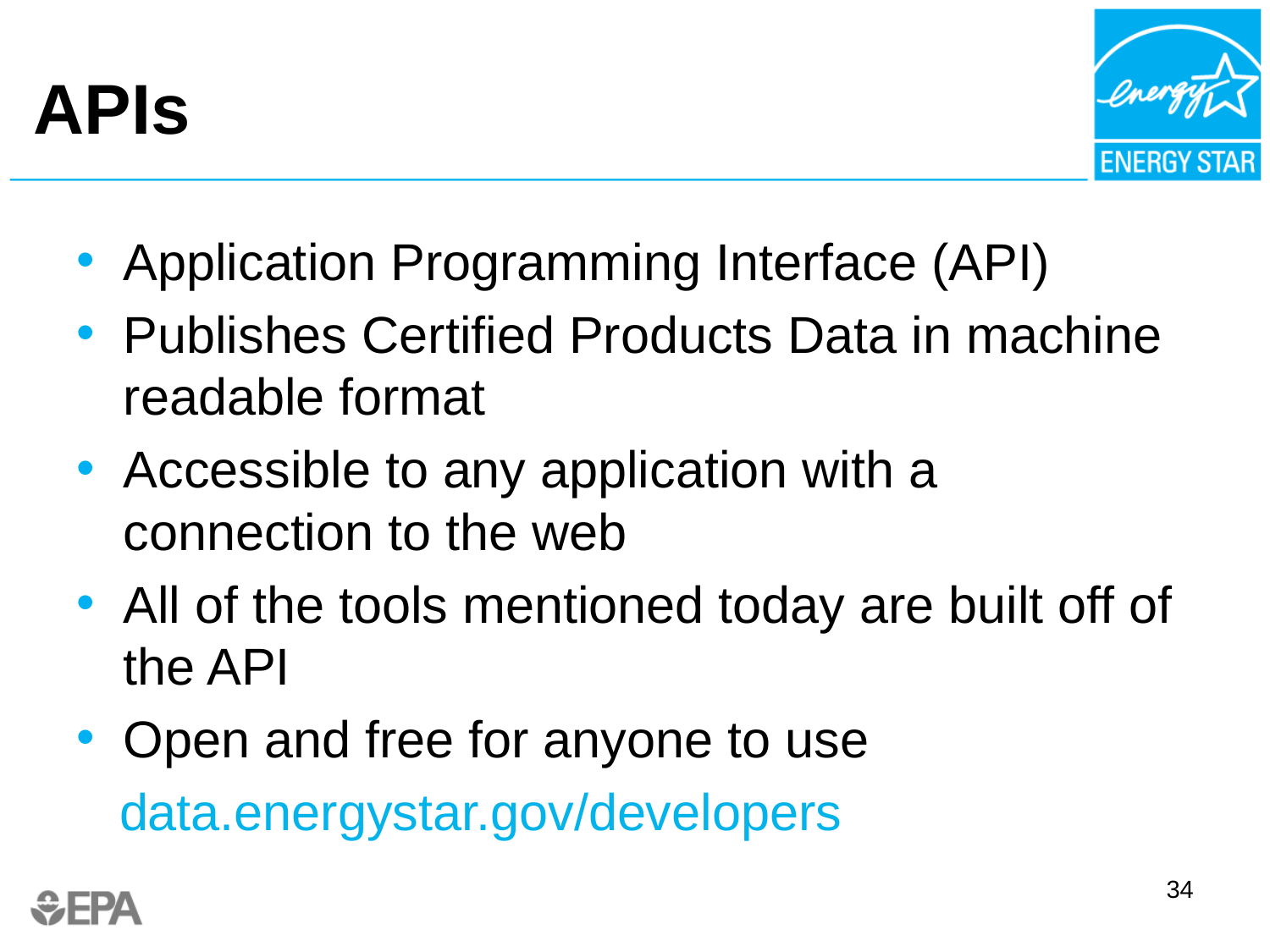

# APIs
Application Programming Interface (API)
Publishes Certified Products Data in machine readable format
Accessible to any application with a connection to the web
All of the tools mentioned today are built off of the API
Open and free for anyone to use
   data.energystar.gov/developers

34